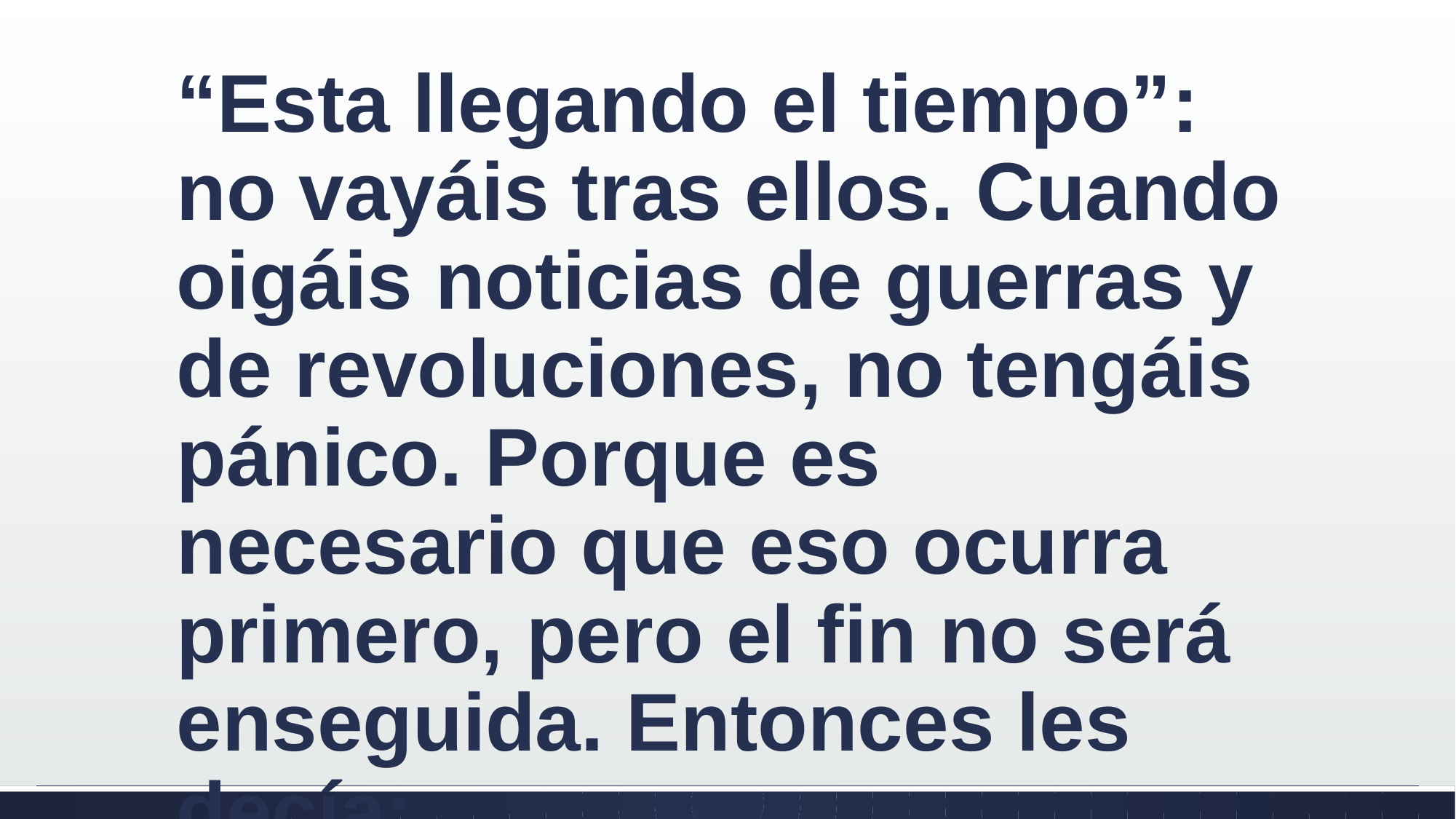

#
“Esta llegando el tiempo”: no vayáis tras ellos. Cuando oigáis noticias de guerras y de revoluciones, no tengáis pánico. Porque es necesario que eso ocurra primero, pero el fin no será enseguida. Entonces les decía: